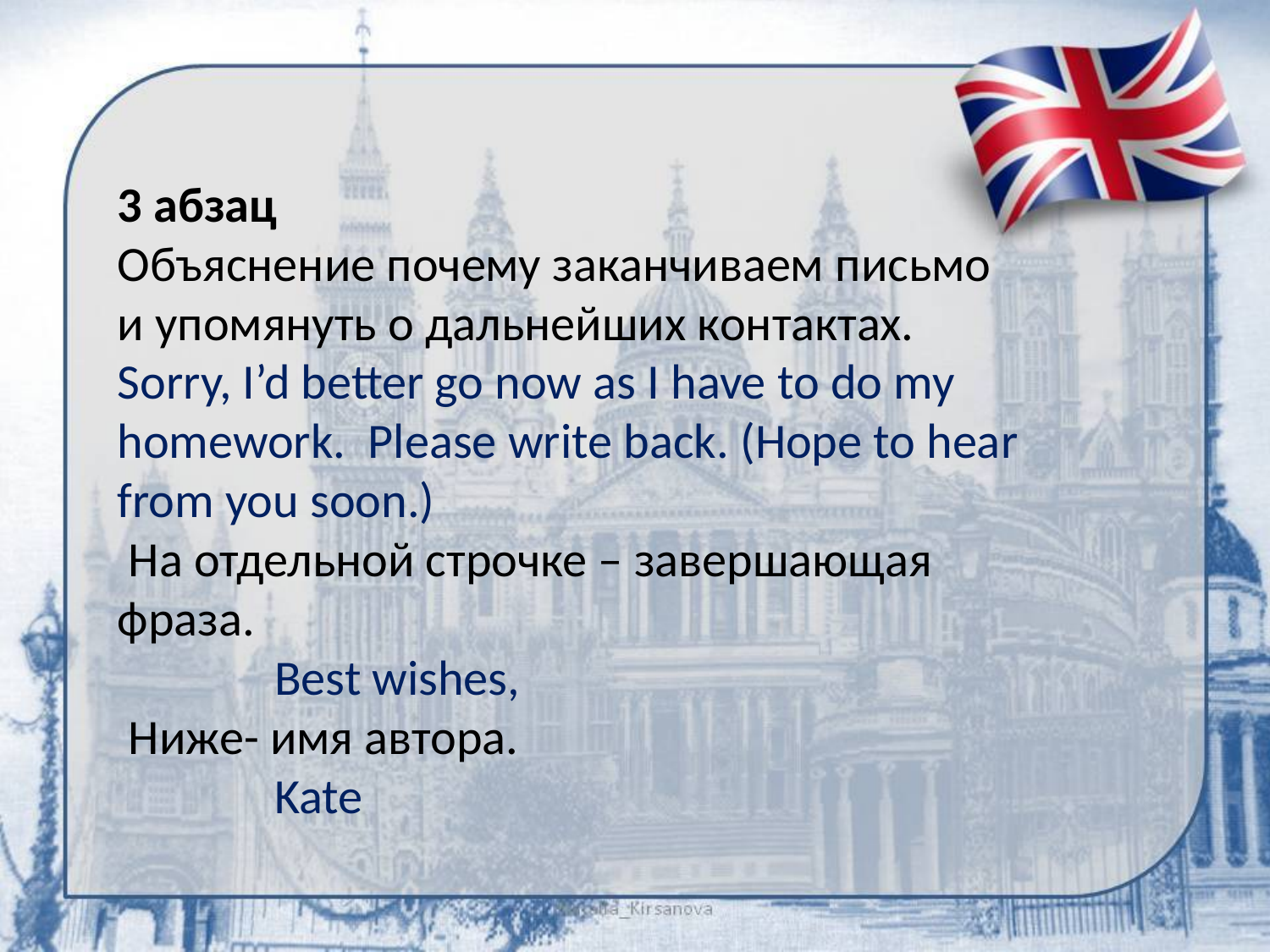

3 абзац
Объяснение почему заканчиваем письмо и упомянуть о дальнейших контактах.
Sorry, I’d better go now as I have to do my homework.  Please write back. (Hope to hear from you soon.)
 На отдельной строчке – завершающая фраза.
              Best wishes,
 Ниже- имя автора.
              Kate